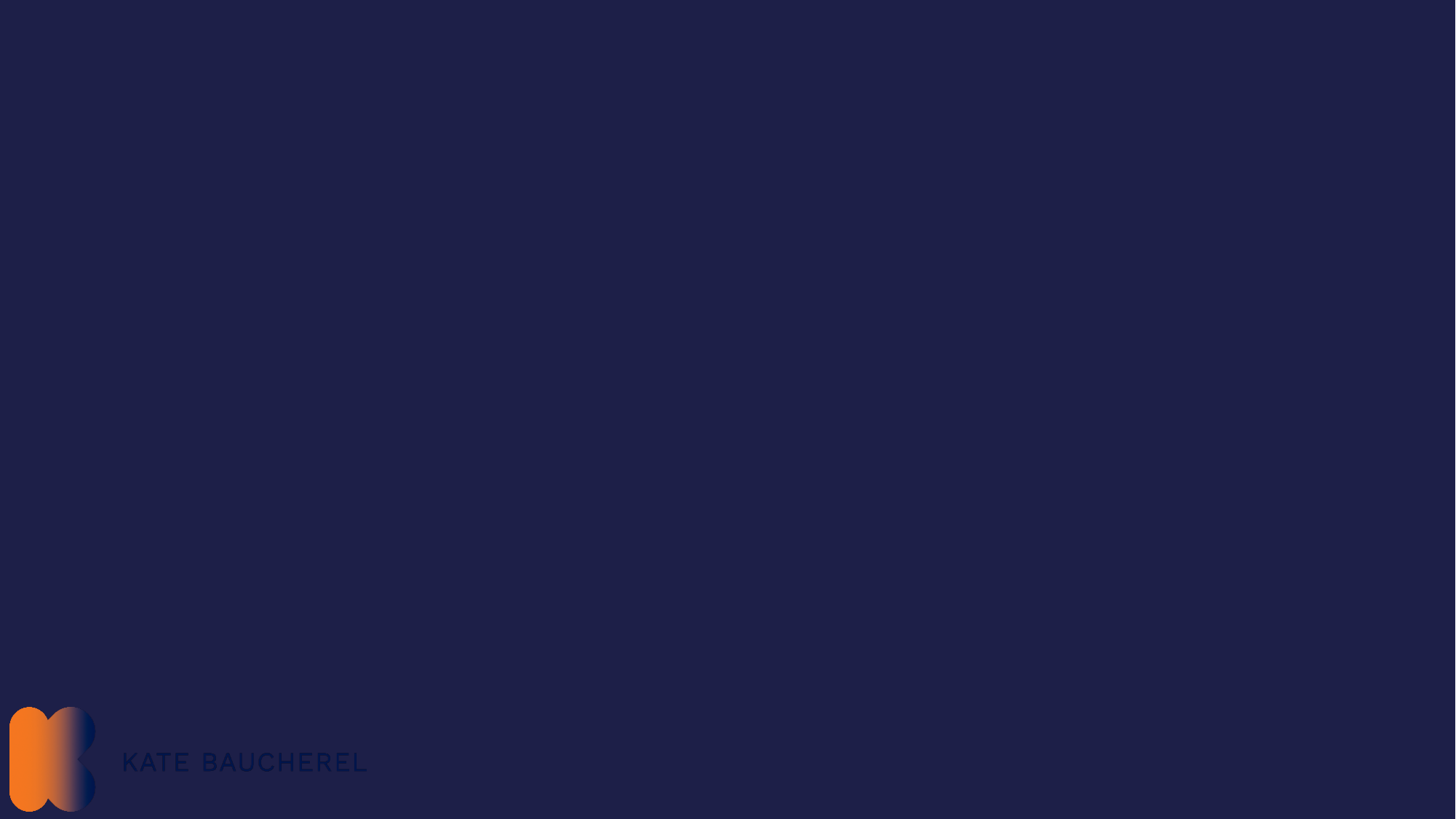

# Immutability, Transparency and Trust
What industries or sectors might need these?
Consider:
Records that cannot be altered
Records that can be seen by anyone
Records that can be trusted
Let’s look at a few examples of where blockchain has been used for these exact reasons